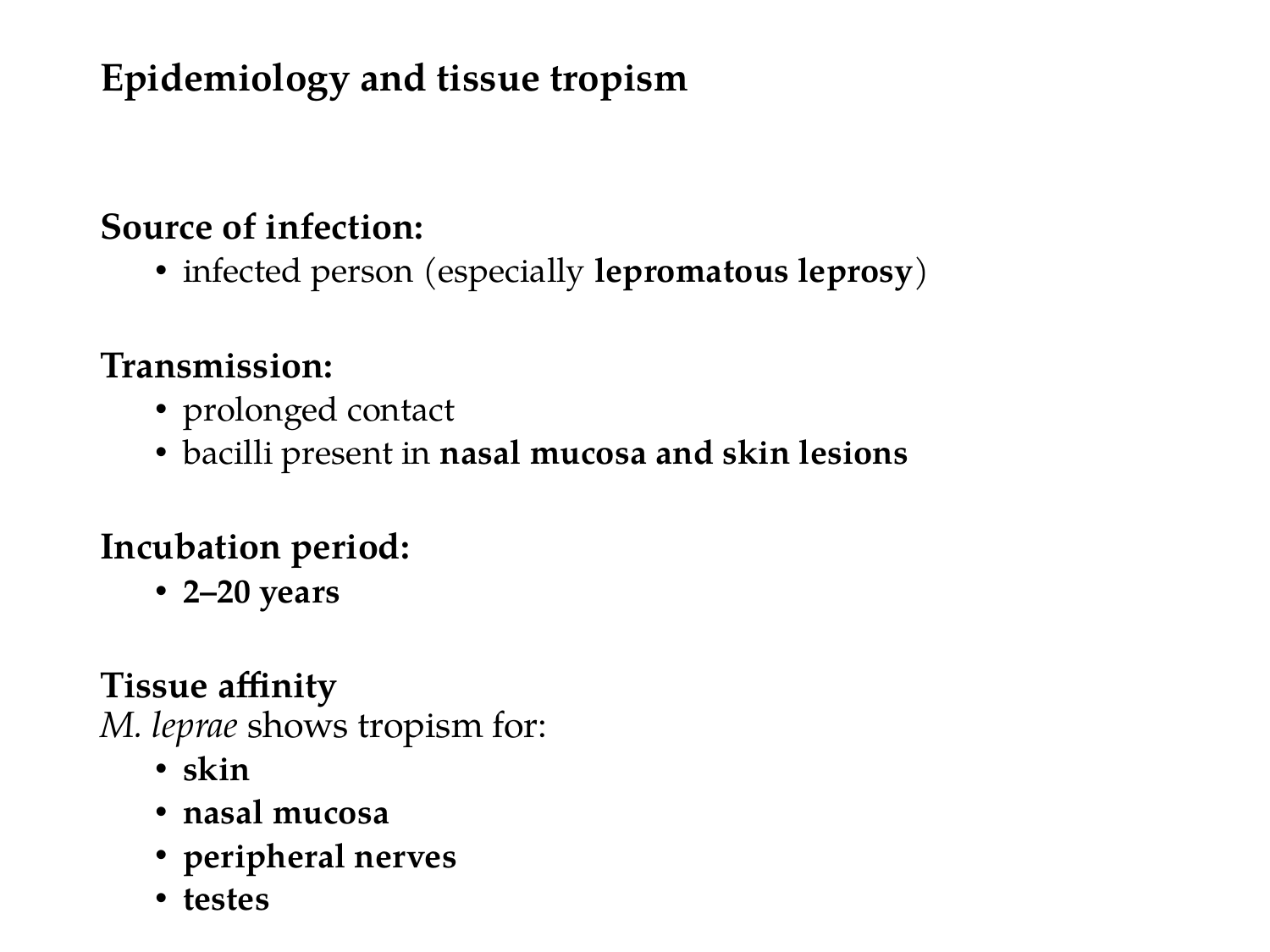

# Epidemiology and tissue tropism
Source of infection:
infected person (especially lepromatous leprosy)

Transmission:
prolonged contact
bacilli present in nasal mucosa and skin lesions

Incubation period:
2–20 years

Tissue affinity
M. leprae shows tropism for:
skin
nasal mucosa
peripheral nerves
testes